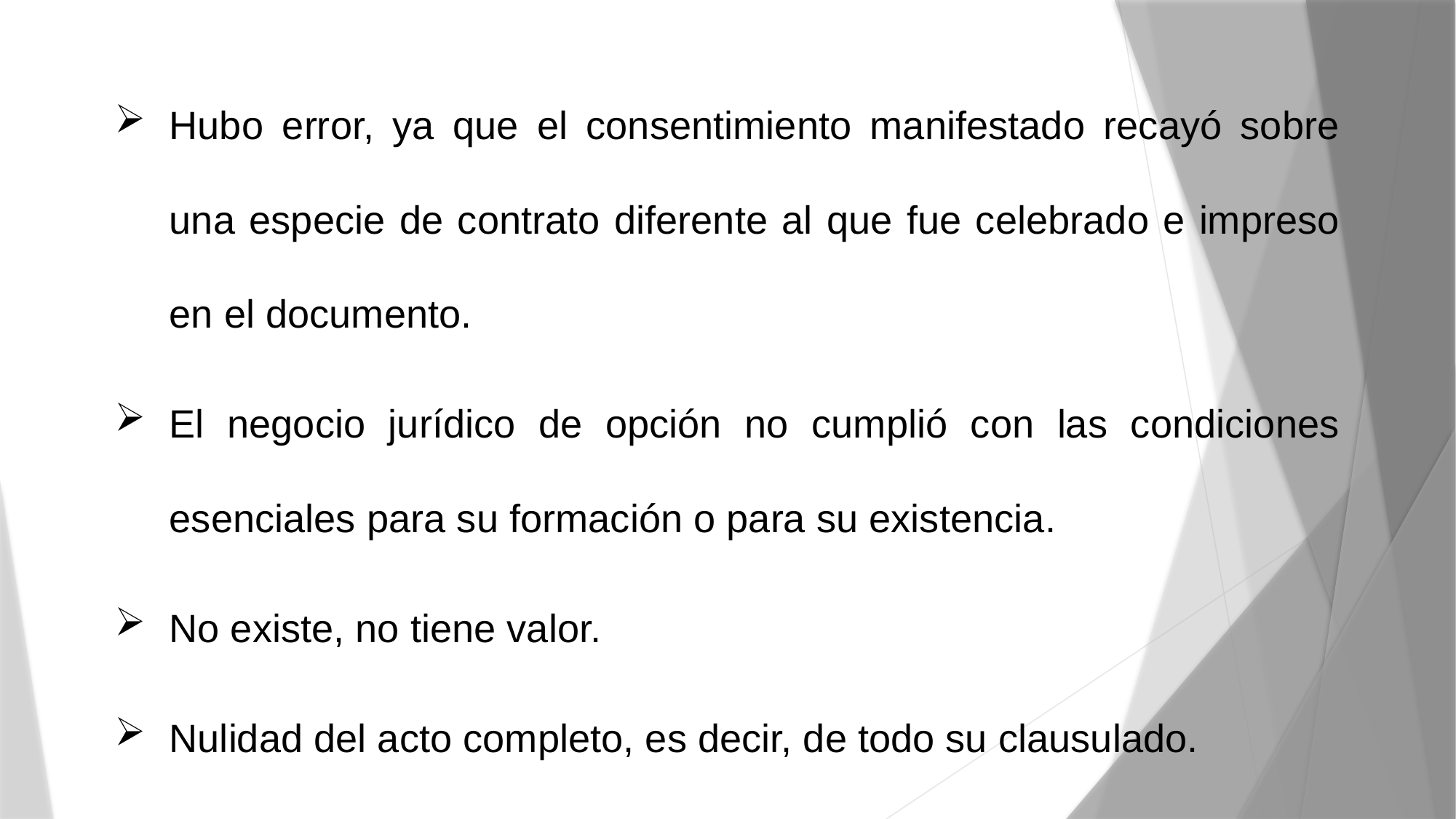

Hubo error, ya que el consentimiento manifestado recayó sobre una especie de contrato diferente al que fue celebrado e impreso en el documento.
El negocio jurídico de opción no cumplió con las condiciones esenciales para su formación o para su existencia.
No existe, no tiene valor.
Nulidad del acto completo, es decir, de todo su clausulado.